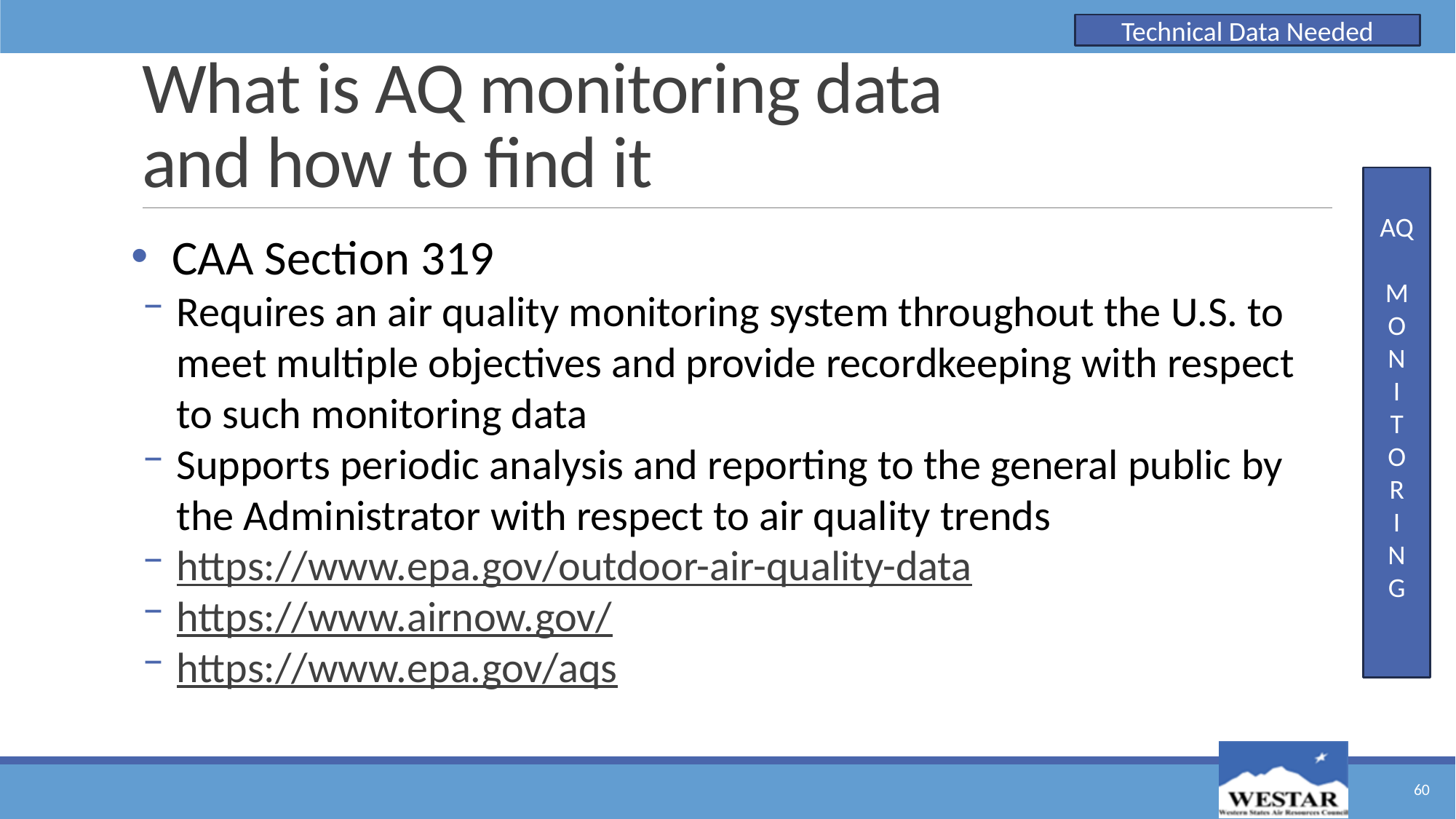

Technical Data Needed
# What is AQ monitoring data and how to find it
AQ

M
O
N
I
T
O
R
I
N
G

CAA Section 319
Requires an air quality monitoring system throughout the U.S. to meet multiple objectives and provide recordkeeping with respect to such monitoring data
Supports periodic analysis and reporting to the general public by the Administrator with respect to air quality trends
https://www.epa.gov/outdoor-air-quality-data
https://www.airnow.gov/
https://www.epa.gov/aqs
60